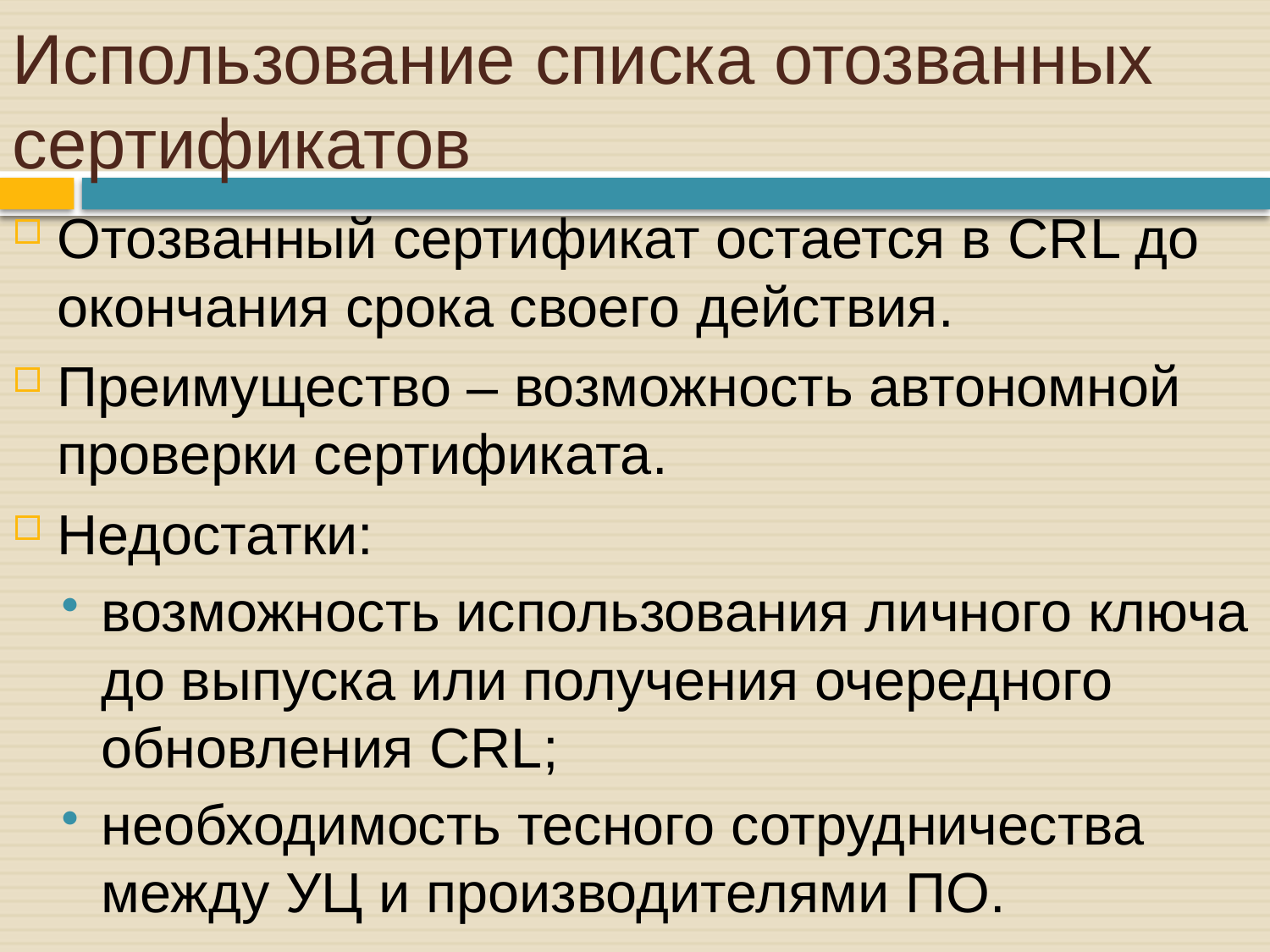

# Использование списка отозванных сертификатов
Отозванный сертификат остается в CRL до окончания срока своего действия.
Преимущество – возможность автономной проверки сертификата.
Недостатки:
возможность использования личного ключа до выпуска или получения очередного обновления CRL;
необходимость тесного сотрудничества между УЦ и производителями ПО.